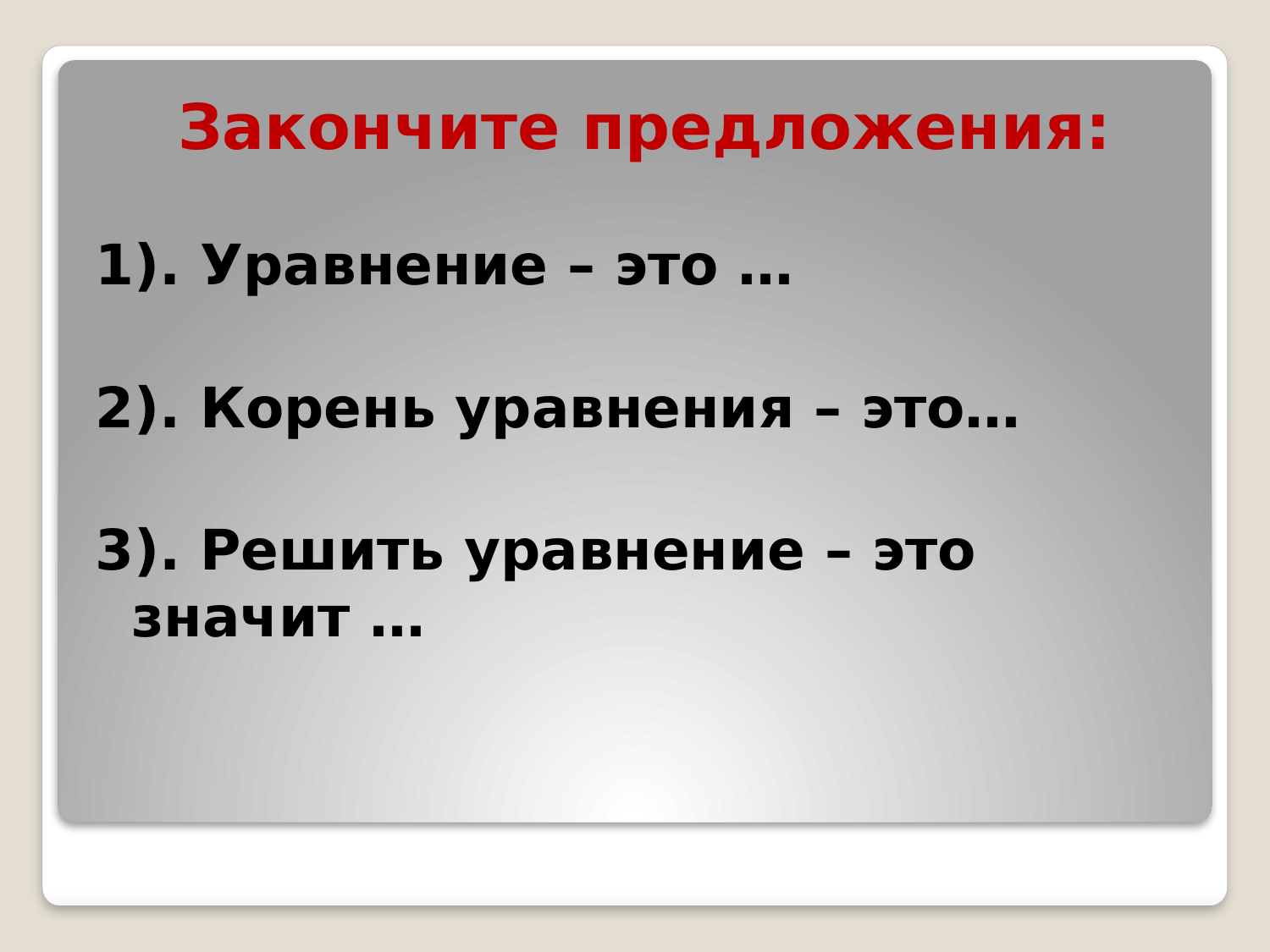

Закончите предложения:

1). Уравнение – это …

2). Корень уравнения – это…

3). Решить уравнение – это значит …
#